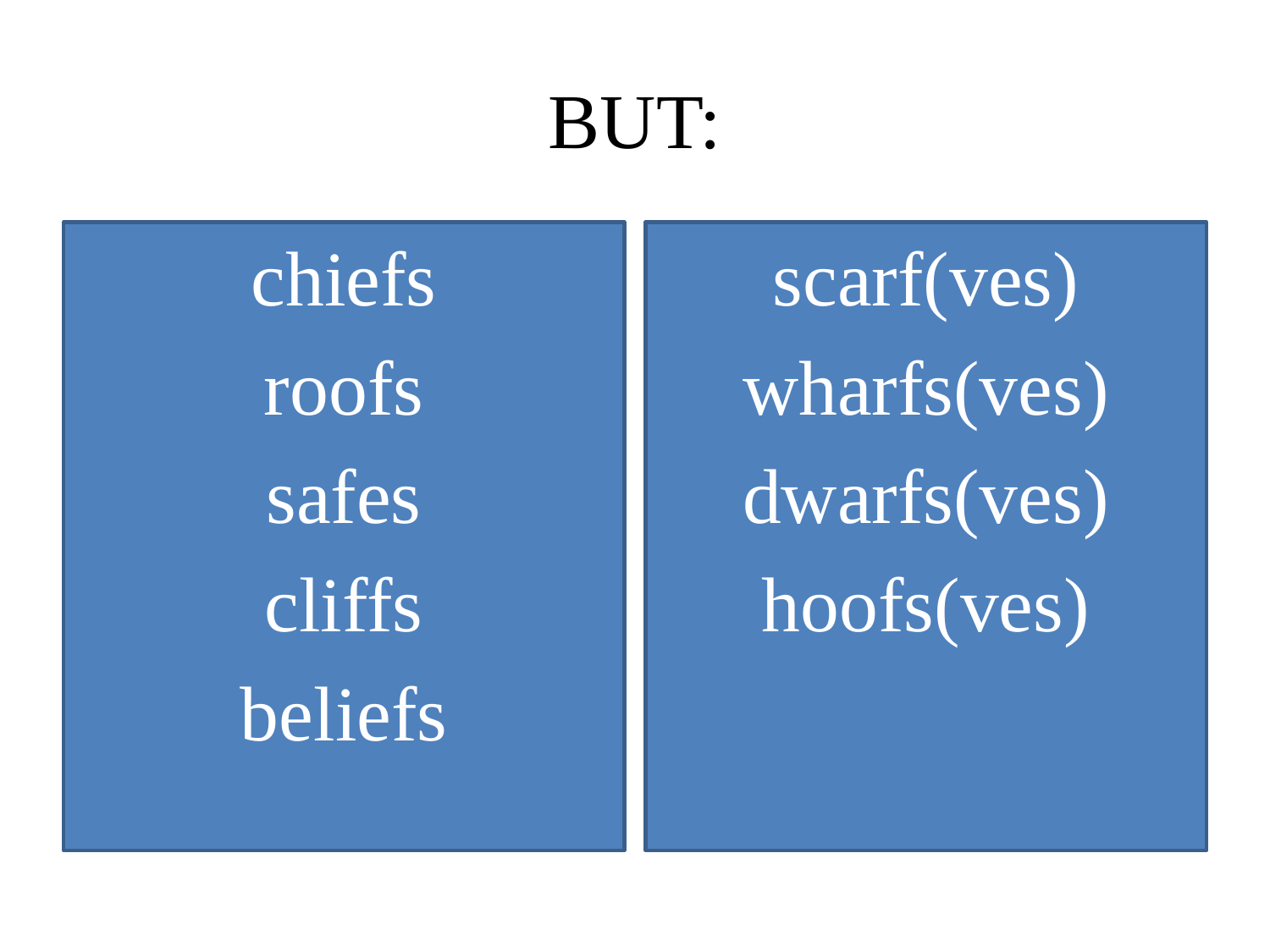

# BUT:
chiefs
roofs
safes
cliffs
beliefs
scarf(ves)
wharfs(ves)
dwarfs(ves)
hoofs(ves)